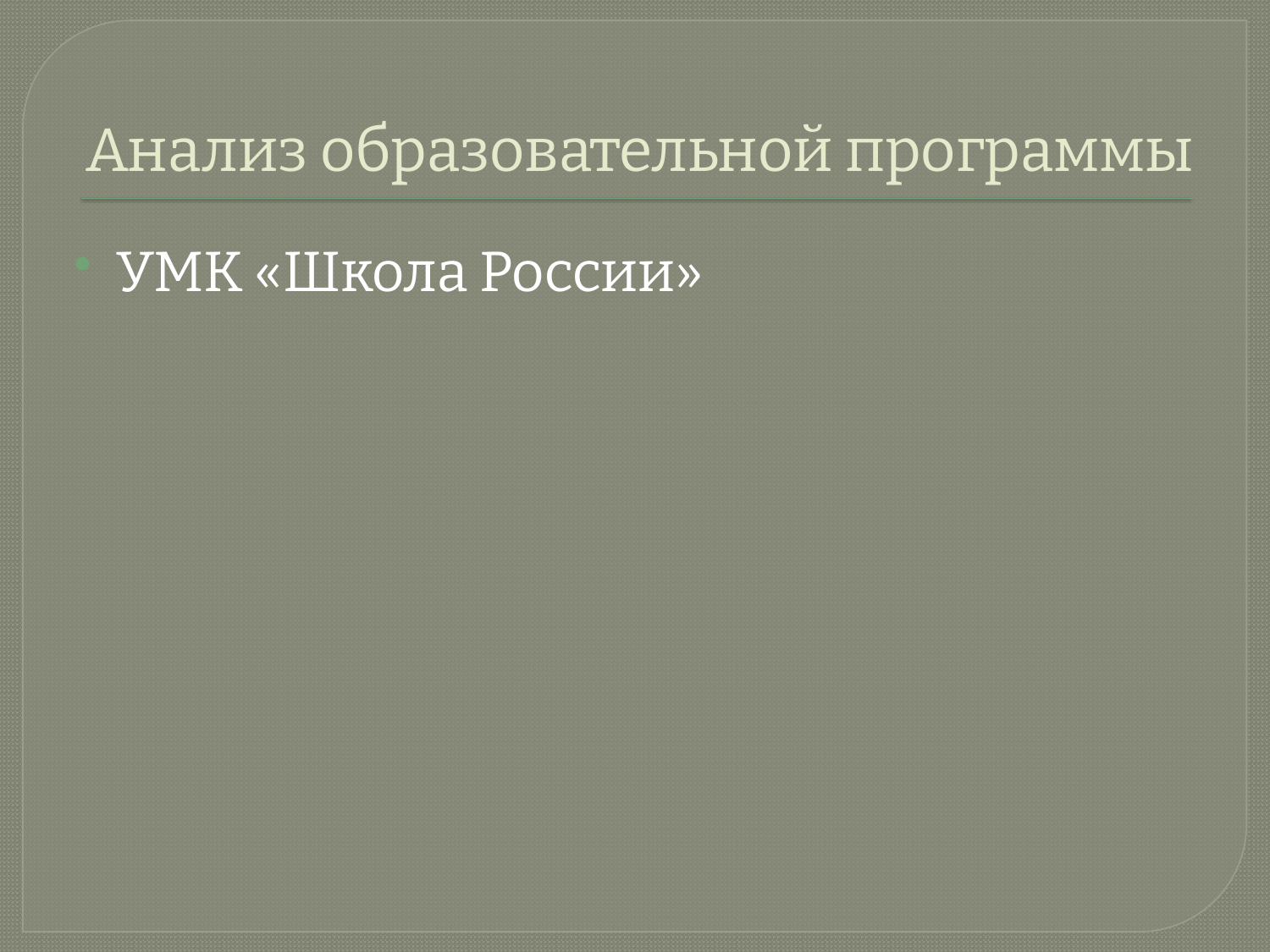

# Анализ образовательной программы
УМК «Школа России»